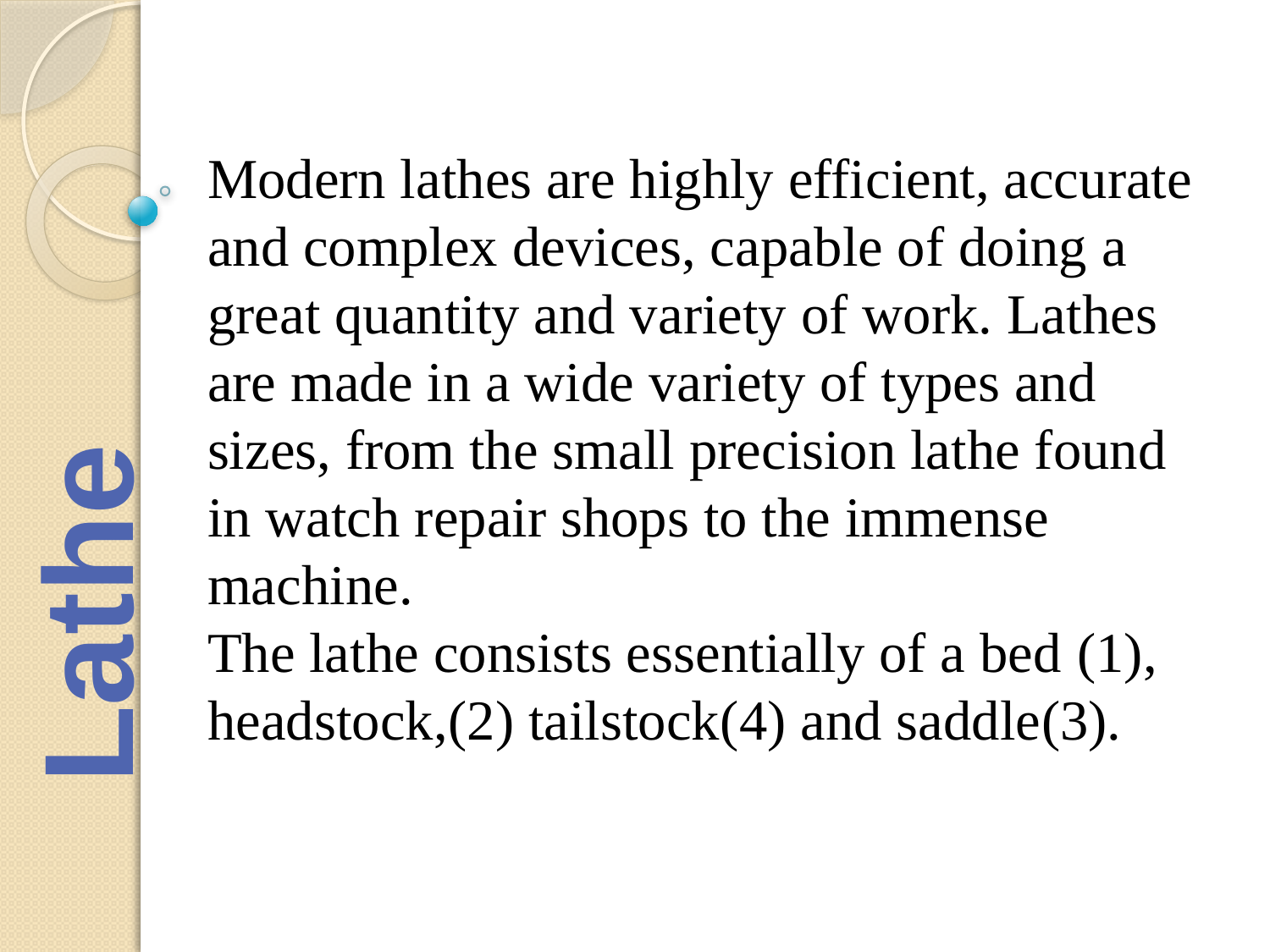

Modern lathes are highly efficient, accurate and complex devices, capable of doing a great quantity and variety of work. Lathes are made in a wide variety of types and sizes, from the small precision lathe found in watch repair shops to the immense machine.
The lathe consists essentially of a bed (1), headstock,(2) tailstock(4) and saddle(3).

Lathe